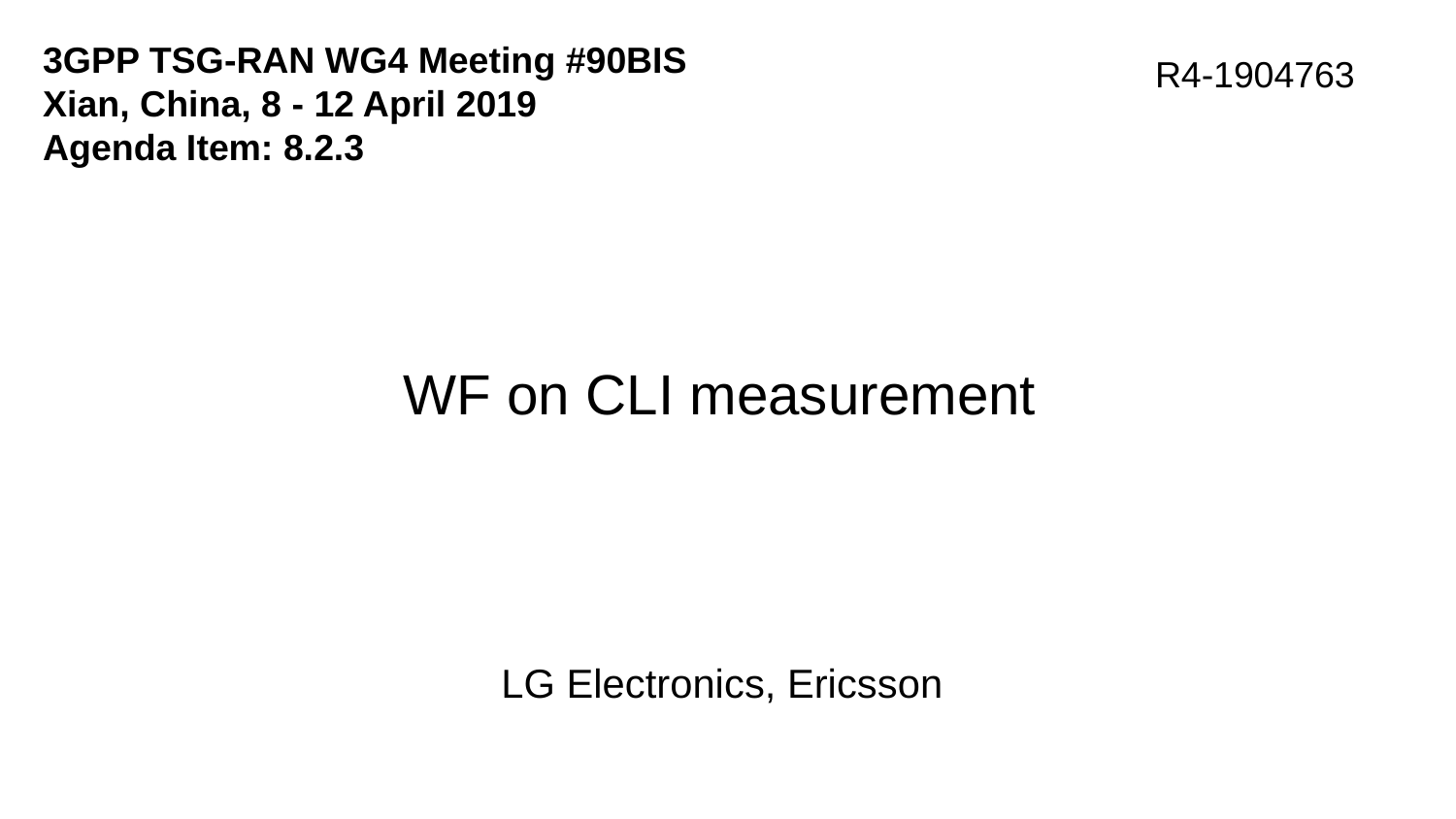

3GPP TSG-RAN WG4 Meeting #90BIS
Xian, China, 8 - 12 April 2019
Agenda Item: 8.2.3
R4-1904763
# WF on CLI measurement
LG Electronics, Ericsson